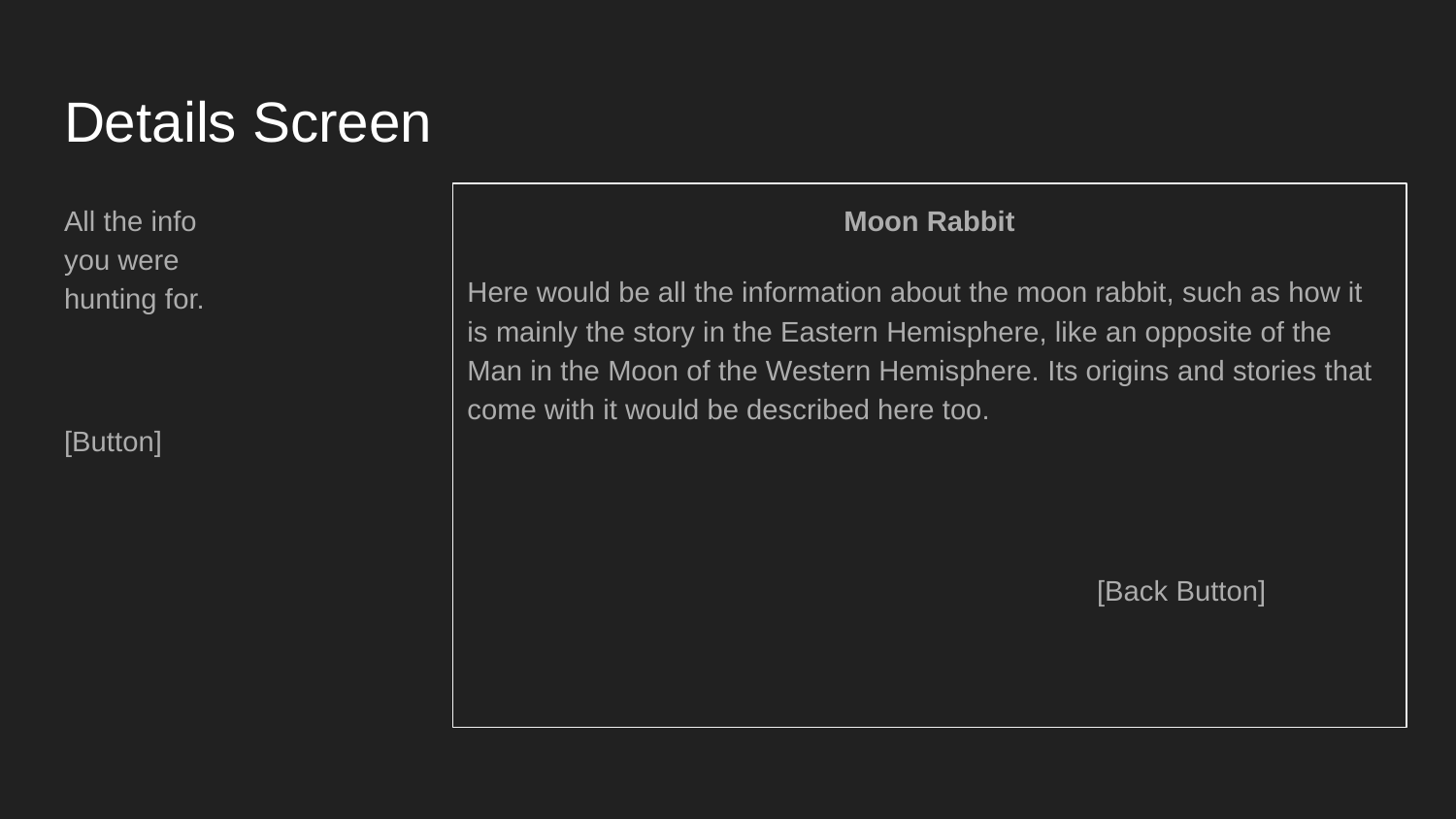

# Details Screen
All the info you were hunting for.

[Button]

Moon Rabbit
Here would be all the information about the moon rabbit, such as how it is mainly the story in the Eastern Hemisphere, like an opposite of the Man in the Moon of the Western Hemisphere. Its origins and stories that come with it would be described here too.

                                                                                                                                                                                     [Back Button]